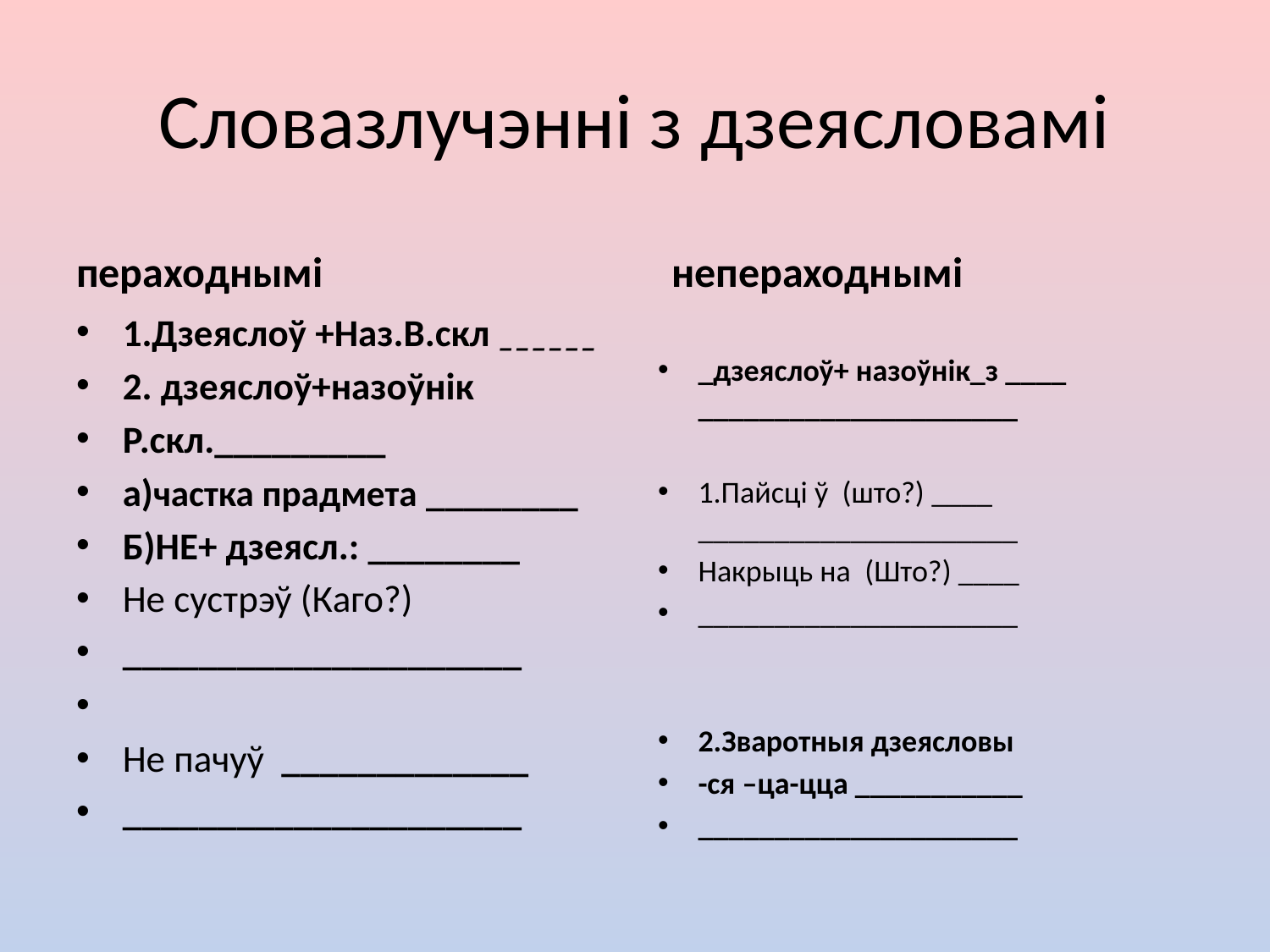

# Словазлучэнні з дзеясловамі
пераходнымі
непераходнымі
1.Дзеяслоў +Наз.В.скл ______
2. дзеяслоў+назоўнік
Р.скл._________
а)частка прадмета ________
Б)НЕ+ дзеясл.: ________
Не сустрэў (Каго?)
_____________________

Не пачуў  _____________
_____________________

_дзеяслоў+ назоўнік_з ____ _____________________

1.Пайсці ў  (што?) ____ _____________________
Накрыць на  (Што?) ____
_____________________

2.Зваротныя дзеясловы
-ся –ца-цца ___________
_____________________